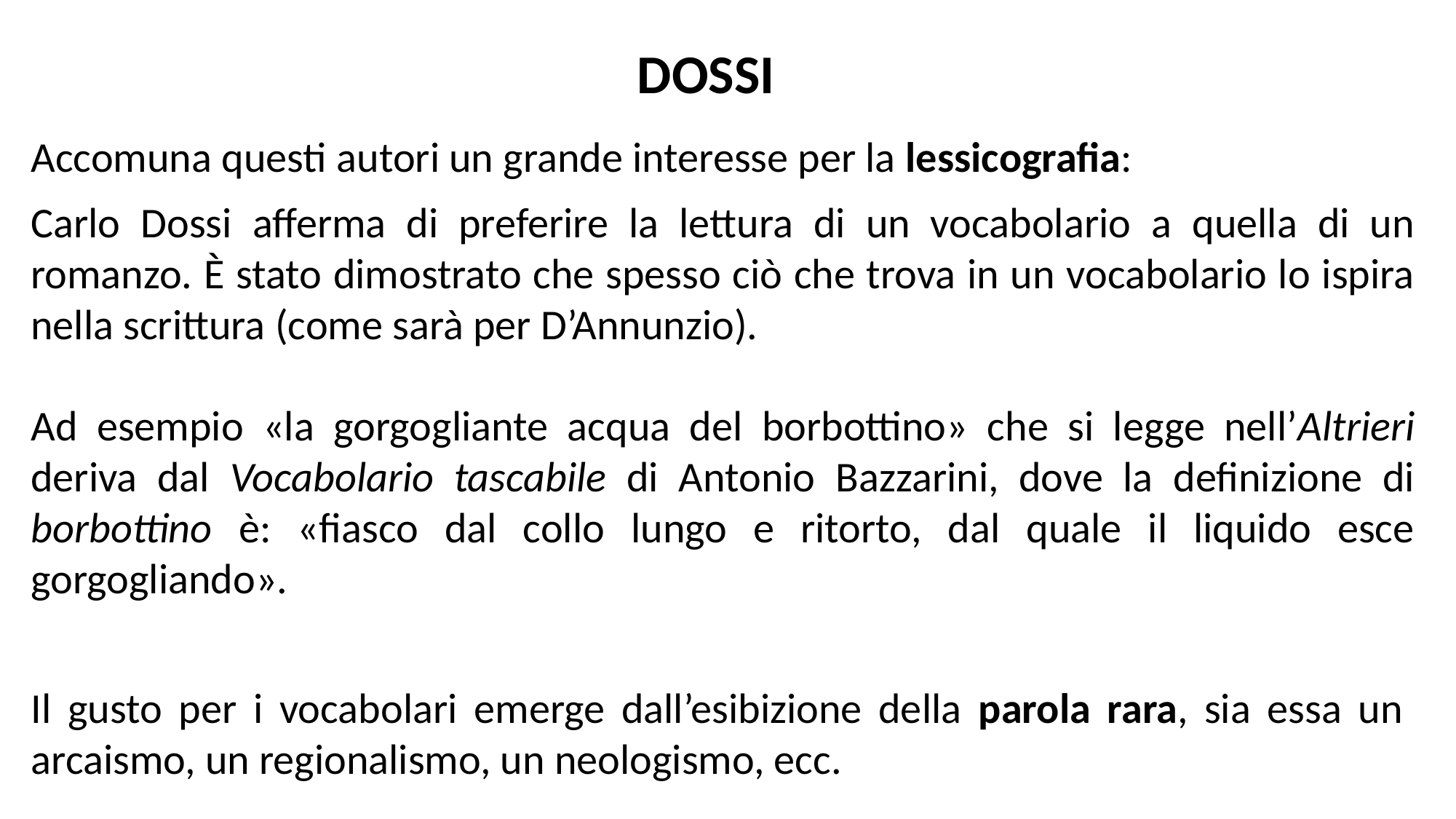

DOSSI
Accomuna questi autori un grande interesse per la lessicografia:

Carlo Dossi afferma di preferire la lettura di un vocabolario a quella di un romanzo. È stato dimostrato che spesso ciò che trova in un vocabolario lo ispira nella scrittura (come sarà per D’Annunzio).

Ad esempio «la gorgogliante acqua del borbottino» che si legge nell’Altrieri deriva dal Vocabolario tascabile di Antonio Bazzarini, dove la definizione di borbottino è: «fiasco dal collo lungo e ritorto, dal quale il liquido esce gorgogliando».
Il gusto per i vocabolari emerge dall’esibizione della parola rara, sia essa un arcaismo, un regionalismo, un neologismo, ecc.